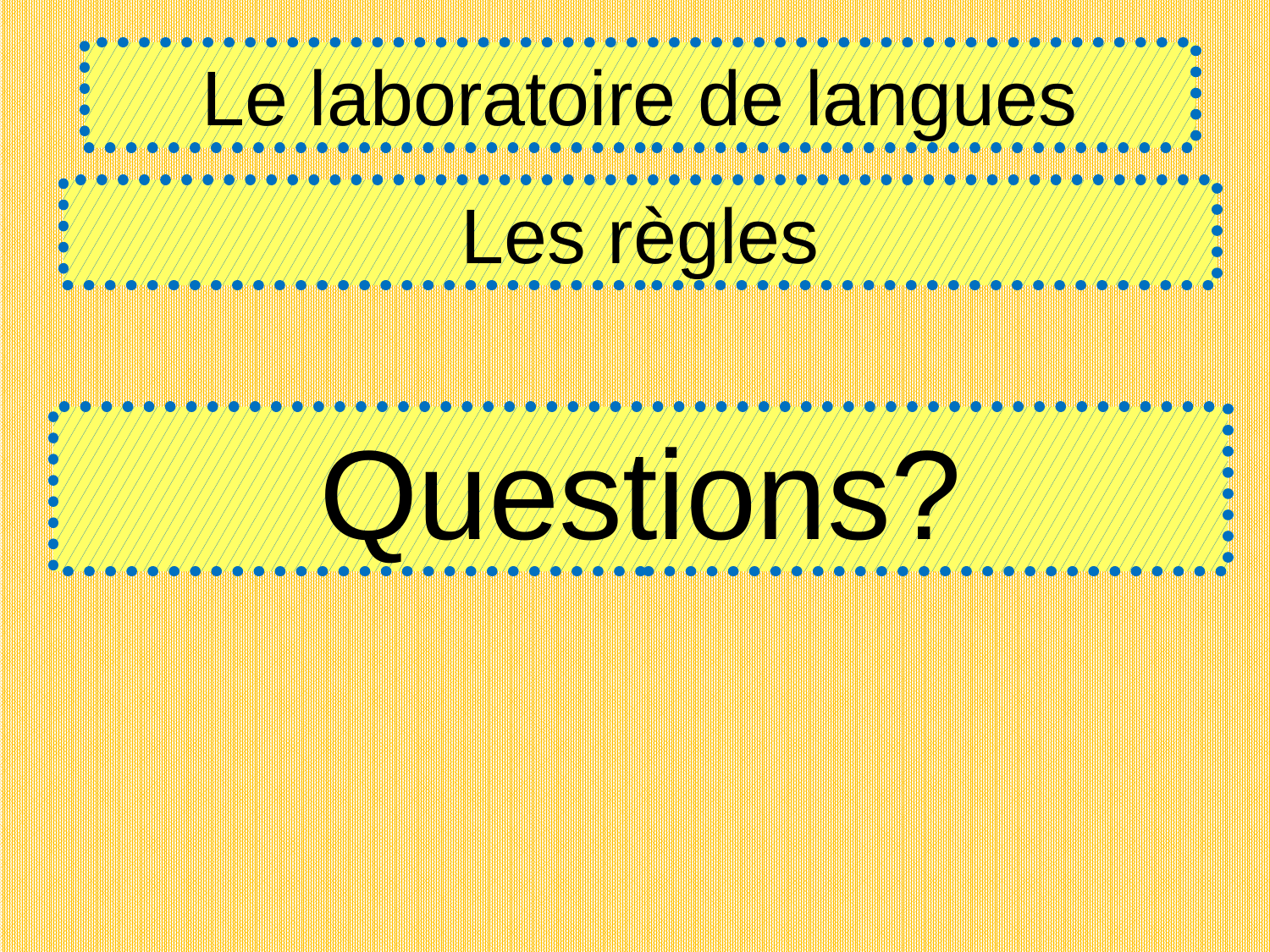

Le laboratoire de langues
Les règles
Questions?